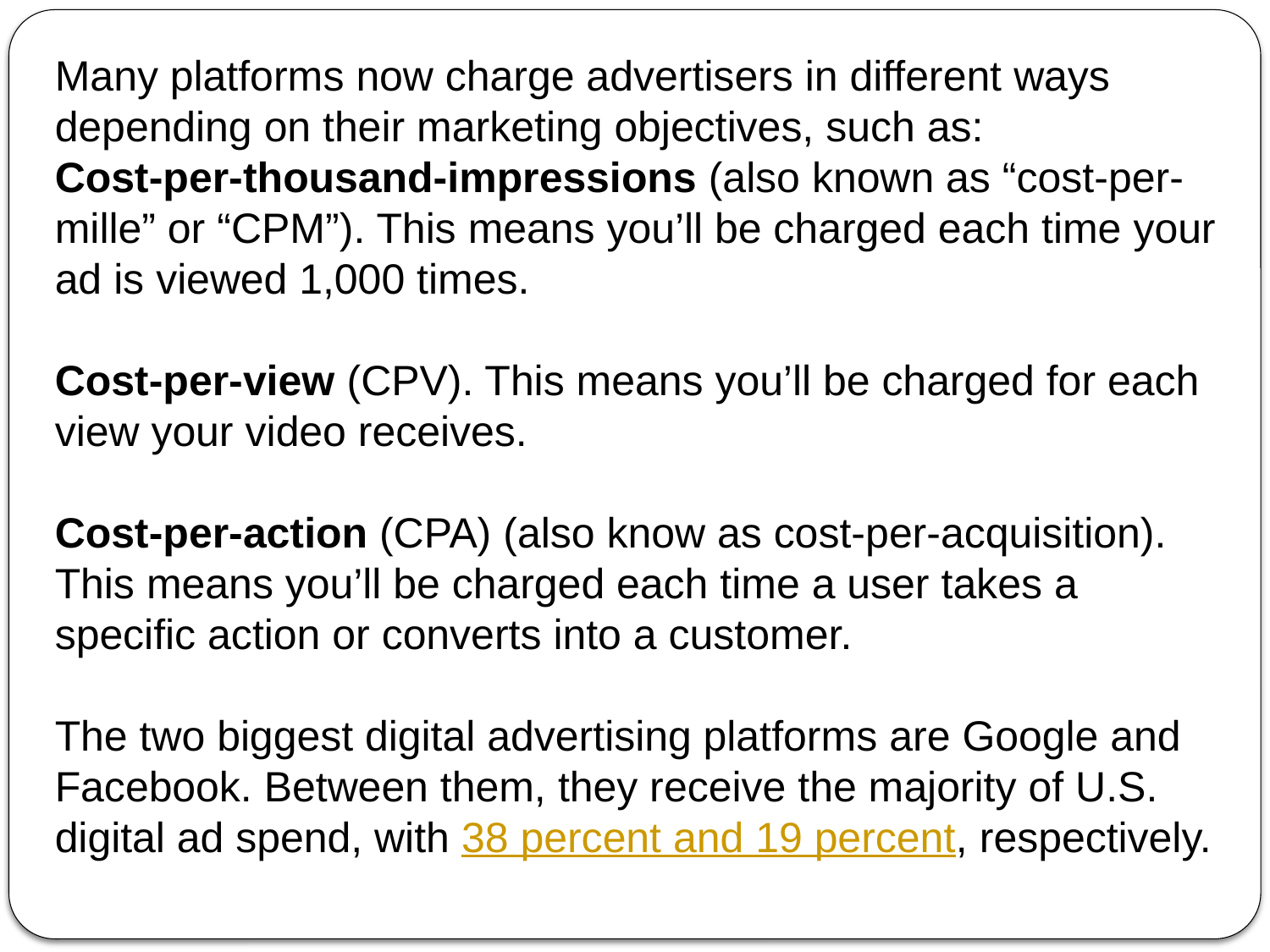

Many platforms now charge advertisers in different ways depending on their marketing objectives, such as:
Cost-per-thousand-impressions (also known as “cost-per-mille” or “CPM”). This means you’ll be charged each time your ad is viewed 1,000 times.

Cost-per-view (CPV). This means you’ll be charged for each view your video receives.

Cost-per-action (CPA) (also know as cost-per-acquisition). This means you’ll be charged each time a user takes a specific action or converts into a customer.

The two biggest digital advertising platforms are Google and Facebook. Between them, they receive the majority of U.S. digital ad spend, with 38 percent and 19 percent, respectively.